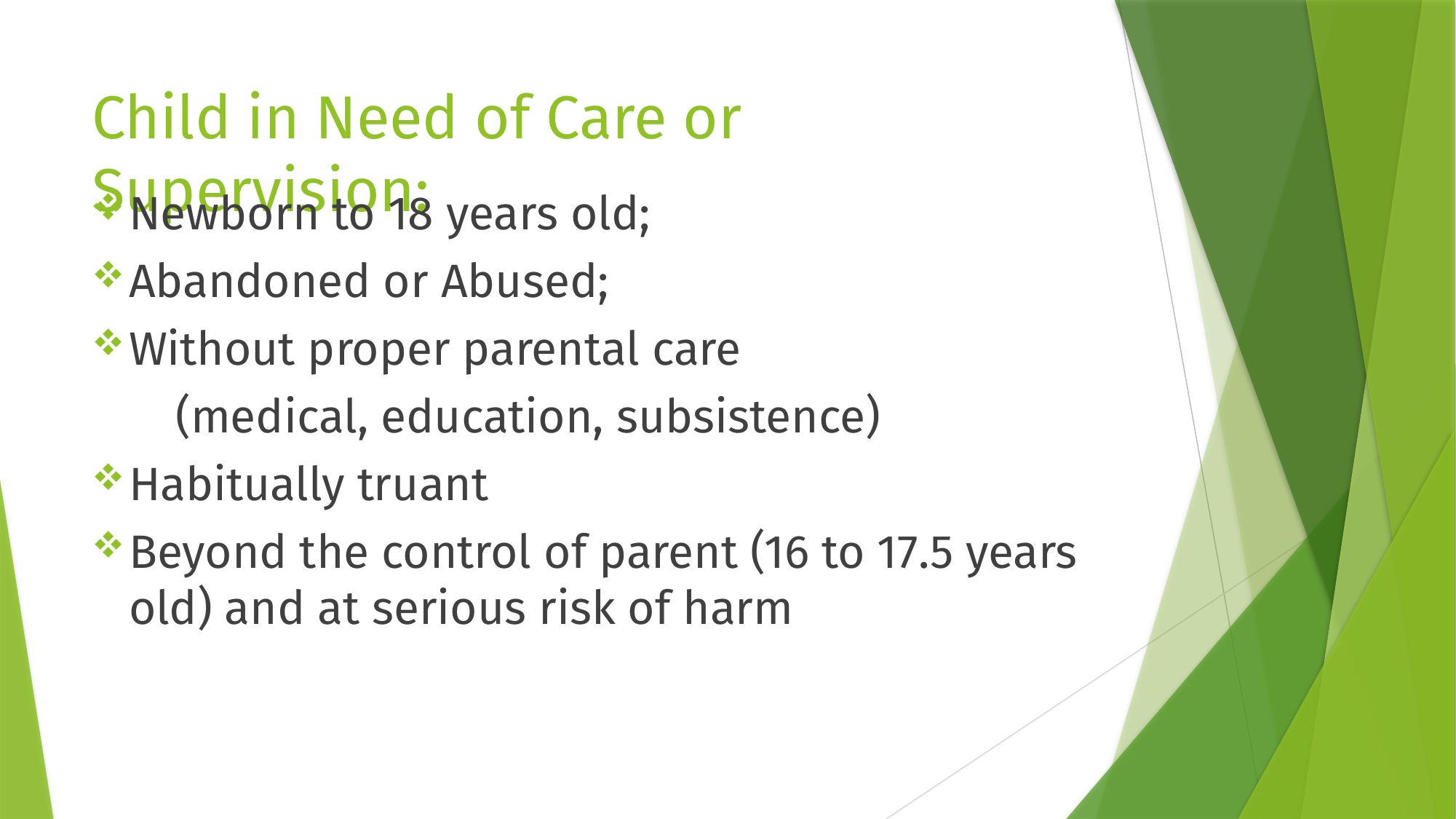

# Child in Need of Care or Supervision:
Newborn to 18 years old;
Abandoned or Abused;
Without proper parental care
	(medical, education, subsistence)
Habitually truant
Beyond the control of parent (16 to 17.5 years old) and at serious risk of harm